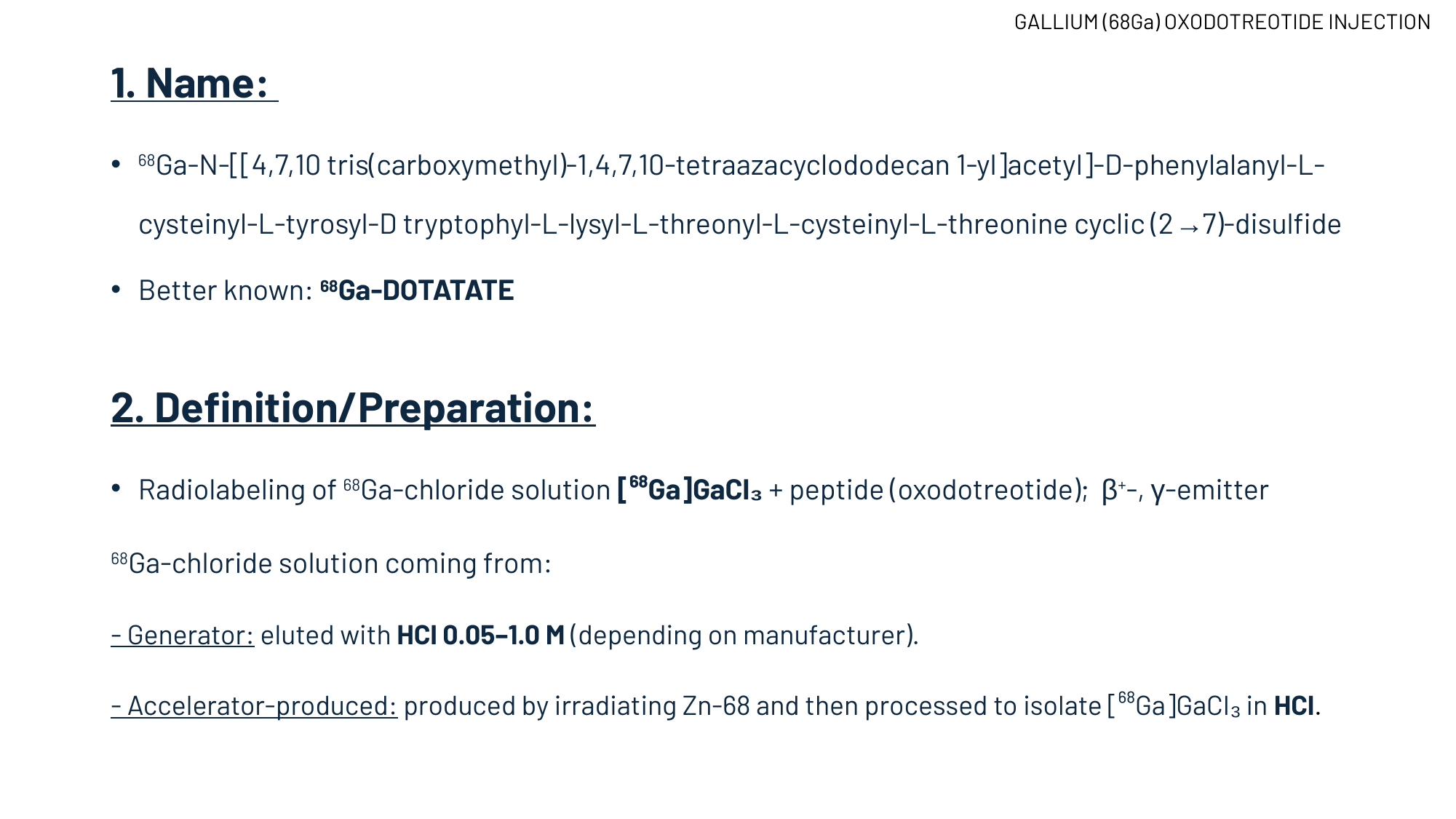

1. Name:
68Ga-N-[[4,7,10 tris(carboxymethyl)-1,4,7,10-tetraazacyclododecan 1-yl]acetyl]-D-phenylalanyl-L-cysteinyl-L-tyrosyl-D tryptophyl-L-lysyl-L-threonyl-L-cysteinyl-L-threonine cyclic (2→7)-disulfide
Better known: 68Ga-DOTATATE

2. Definition/Preparation:
Radiolabeling of 68Ga-chloride solution [⁶⁸Ga]GaCl₃ + peptide (oxodotreotide);  β+-, γ-emitter
68Ga-chloride solution coming from:
- Generator: eluted with HCl 0.05–1.0 M (depending on manufacturer).
- Accelerator-produced: produced by irradiating Zn-68 and then processed to isolate [⁶⁸Ga]GaCl₃ in HCl.